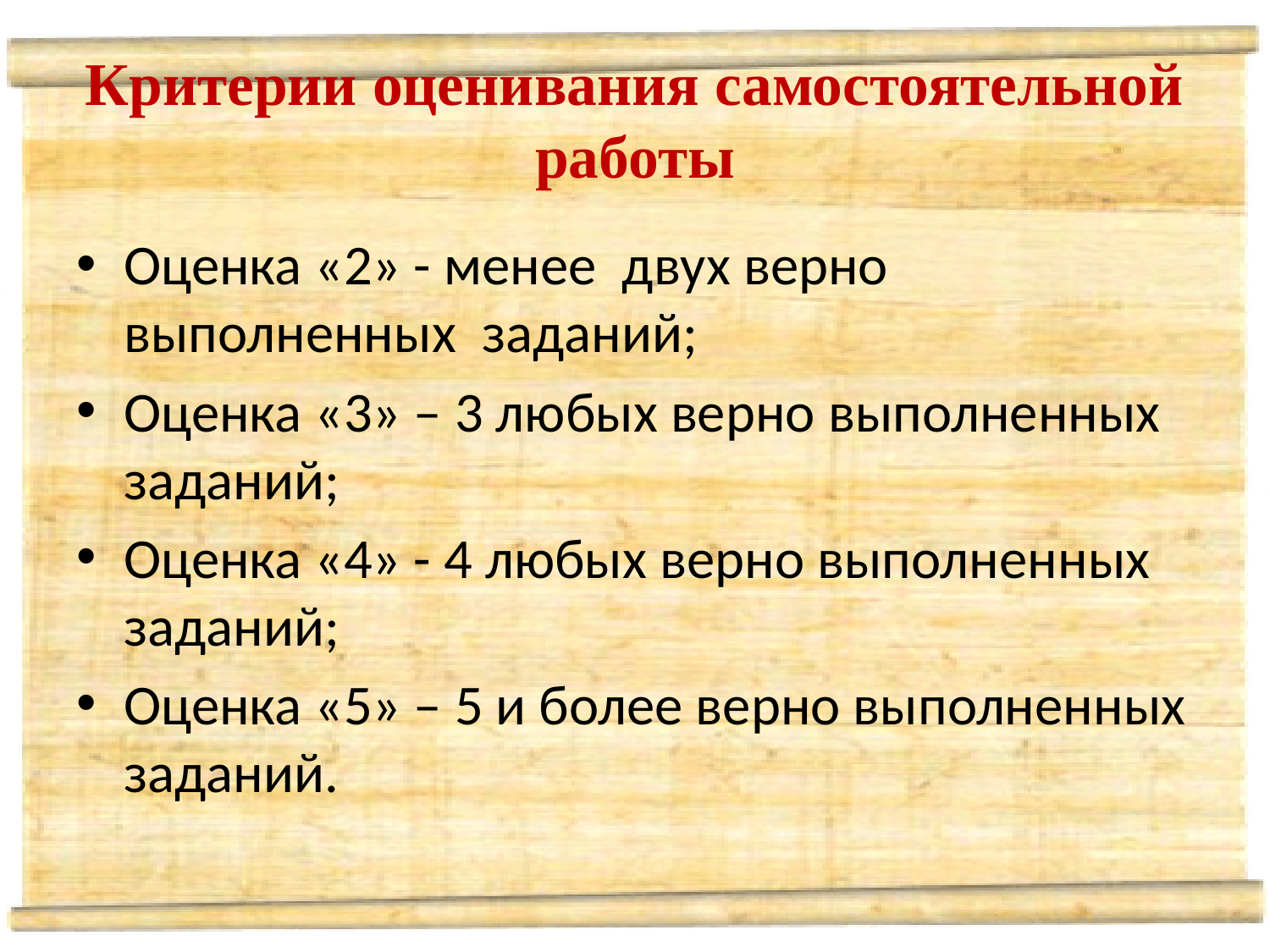

# Критерии оценивания самостоятельной работы
Оценка «2» - менее  двух верно выполненных  заданий;
Оценка «3» – 3 любых верно выполненных заданий;
Оценка «4» - 4 любых верно выполненных заданий;
Оценка «5» – 5 и более верно выполненных заданий.